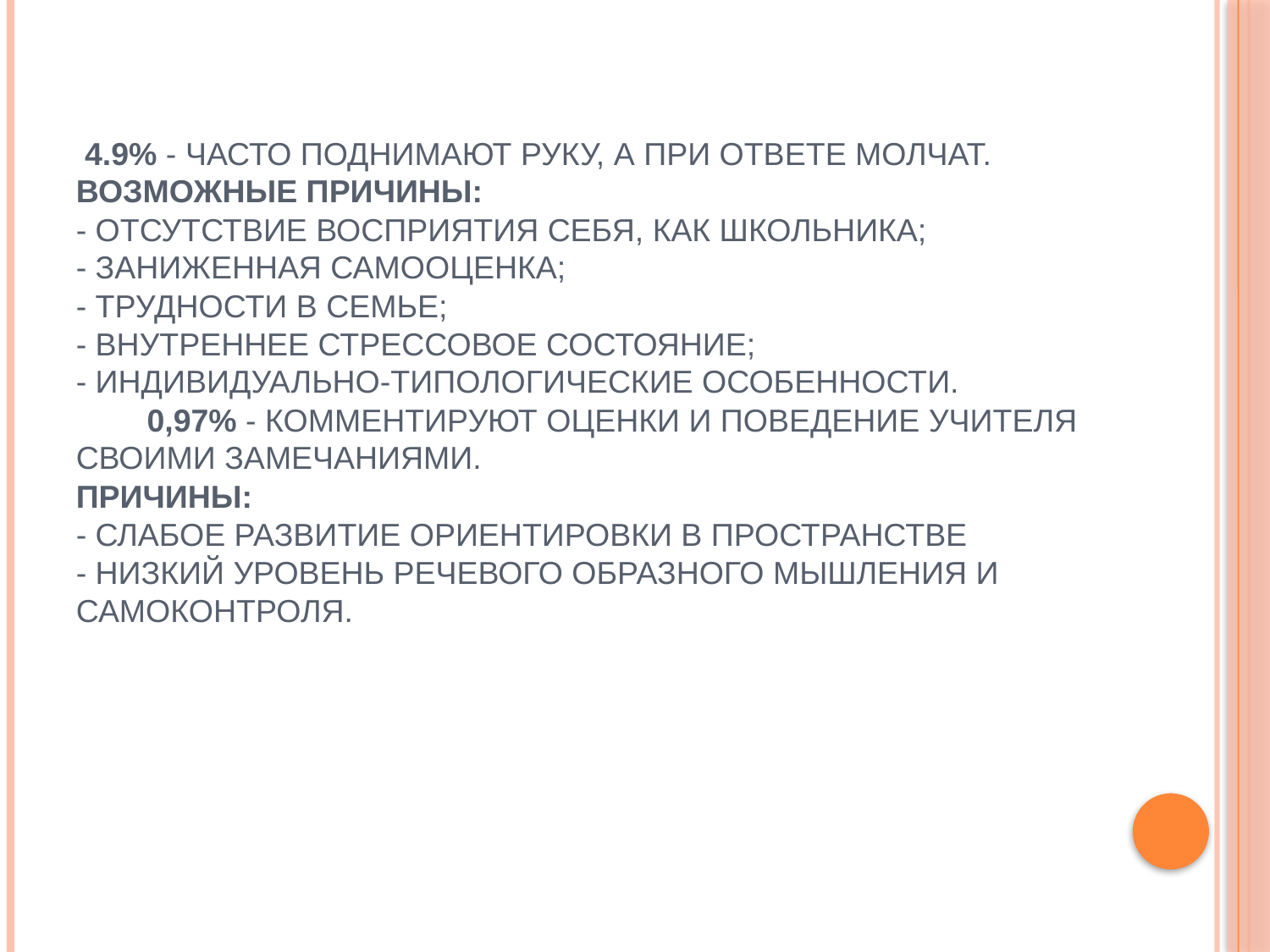

# 4.9% - часто поднимают руку, а при ответе молчат. Возможные причины: - отсутствие восприятия себя, как школьника; - заниженная самооценка; - трудности в семье; - внутреннее стрессовое состояние; - индивидуально-типологические особенности. 0,97% - комментируют оценки и поведение учителя своими замечаниями. Причины: - слабое развитие ориентировки в пространстве - низкий уровень речевого образного мышления и самоконтроля.